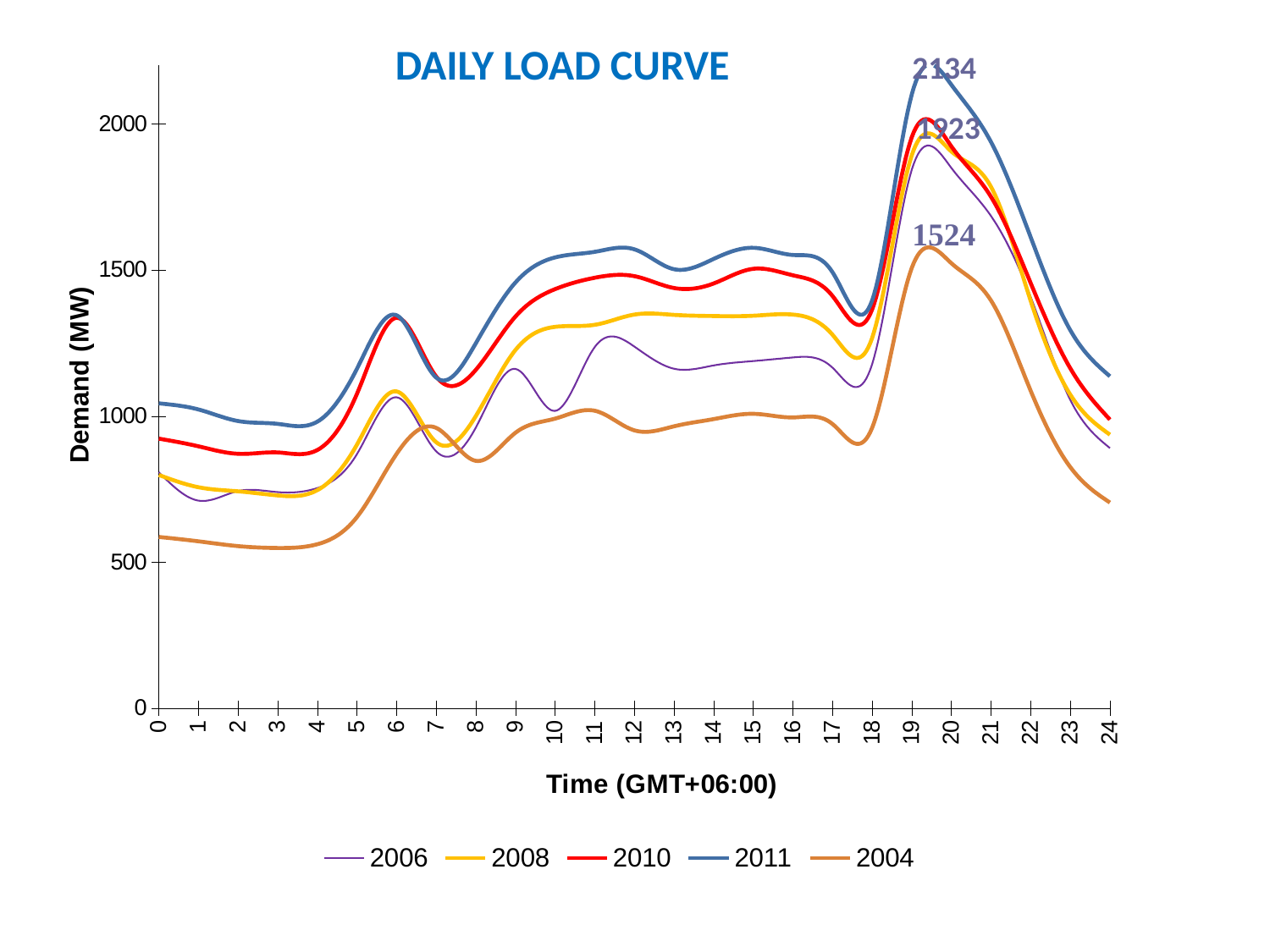

DAILY LOAD CURVE
2134

### Chart

| Category | 2006 |  | 2010 | 2011 | 2004 |
|---|---|---|---|---|---|
| 0 | 808.2 | 799.0 | 923.5 | 1044.2 | 586.9 |
| 1 | 711.2 | 757.0 | 897.2 | 1023.3 | 571.9 |
| 2 | 744.0 | 743.0 | 871.6 | 983.7 | 555.5 |
| 3 | 740.3 | 729.0 | 876.2 | 974.0 | 549.1 |
| 4 | 754.2 | 747.0 | 884.6 | 981.5999999999999 | 562.0 |
| 5 | 870.7 | 903.0 | 1076.9 | 1162.7 | 655.1 |
| 6 | 1064.9 | 1085.0 | 1336.9 | 1345.6000000000001 | 871.4 |
| 7 | 879.8 | 911.0 | 1135.6 | 1132.3 | 960.2 |
| 8 | 961.7 | 1001.0 | 1159.1 | 1250.1999999999998 | 847.5 |
| 9 | 1161.9 | 1227.0 | 1341.5 | 1458.0 | 943.7 |
| 10 | 1018.5 | 1306.0 | 1435.1 | 1543.6 | 992.0 |
| 11 | 1237.0 | 1313.0 | 1474.0 | 1562.7 | 1018.9 |
| 12 | 1238.5 | 1348.0 | 1479.5 | 1571.3 | 951.8 |
| 13 | 1162.7 | 1347.0 | 1438.9 | 1503.2 | 965.6 |
| 14 | 1173.9 | 1343.0 | 1454.4 | 1538.4 | 990.3 |
| 15 | 1188.9 | 1344.0 | 1504.6 | 1576.5 | 1008.4 |
| 16 | 1201.3 | 1348.0 | 1482.4 | 1551.9 | 996.0 |
| 17 | 1166.3 | 1279.0 | 1411.7 | 1493.0 | 973.5 |
| 18 | 1178.1 | 1268.0 | 1365.4 | 1396.2 | 960.4 |
| 19 | 1843.5 | 1893.0 | 1954.7 | 2101.0 | 1507.3 |
| 20 | 1849.6 | 1906.0 | 1923.3 | 2134.2 | 1523.6 |
| 21 | 1685.2 | 1785.0 | 1750.9 | 1938.5 | 1396.0 |
| 22 | 1408.5 | 1395.0 | 1455.9 | 1613.0 | 1087.4 |
| 23 | 1055.9 | 1074.0 | 1164.1 | 1294.6 | 825.9 |
| 24 | 891.1 | 937.0 | 988.7 | 1136.8000000000002 | 704.5 |
1923